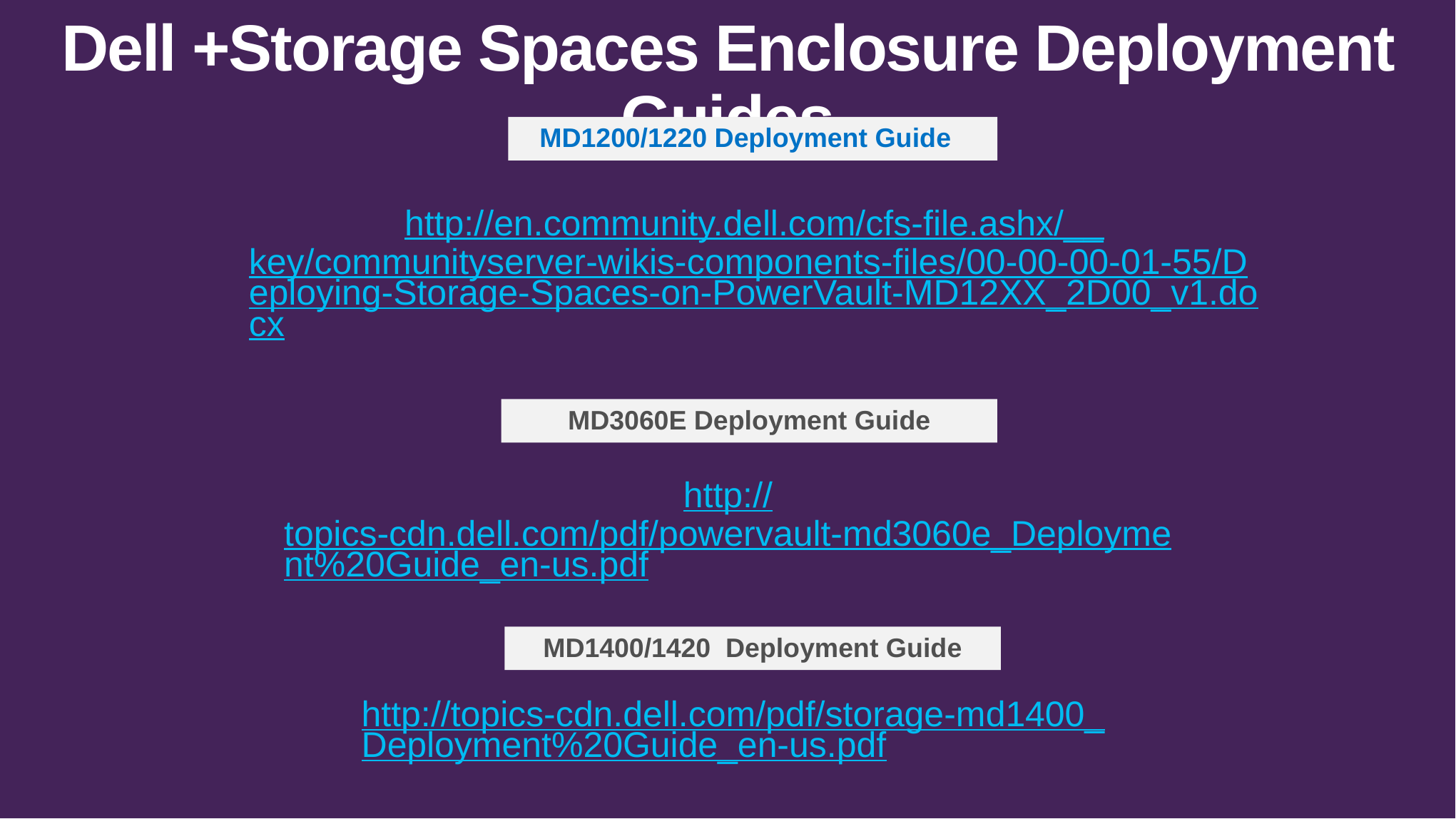

# Dell +Storage Spaces Enclosure Deployment Guides

MD1200/1220 Deployment Guide

http://en.community.dell.com/cfs-file.ashx/__key/communityserver-wikis-components-files/00-00-00-01-55/Deploying-Storage-Spaces-on-PowerVault-MD12XX_2D00_v1.docx

MD3060E Deployment Guide
http://topics-cdn.dell.com/pdf/powervault-md3060e_Deployment%20Guide_en-us.pdf

MD1400/1420  Deployment Guide
http://topics-cdn.dell.com/pdf/storage-md1400_Deployment%20Guide_en-us.pdf